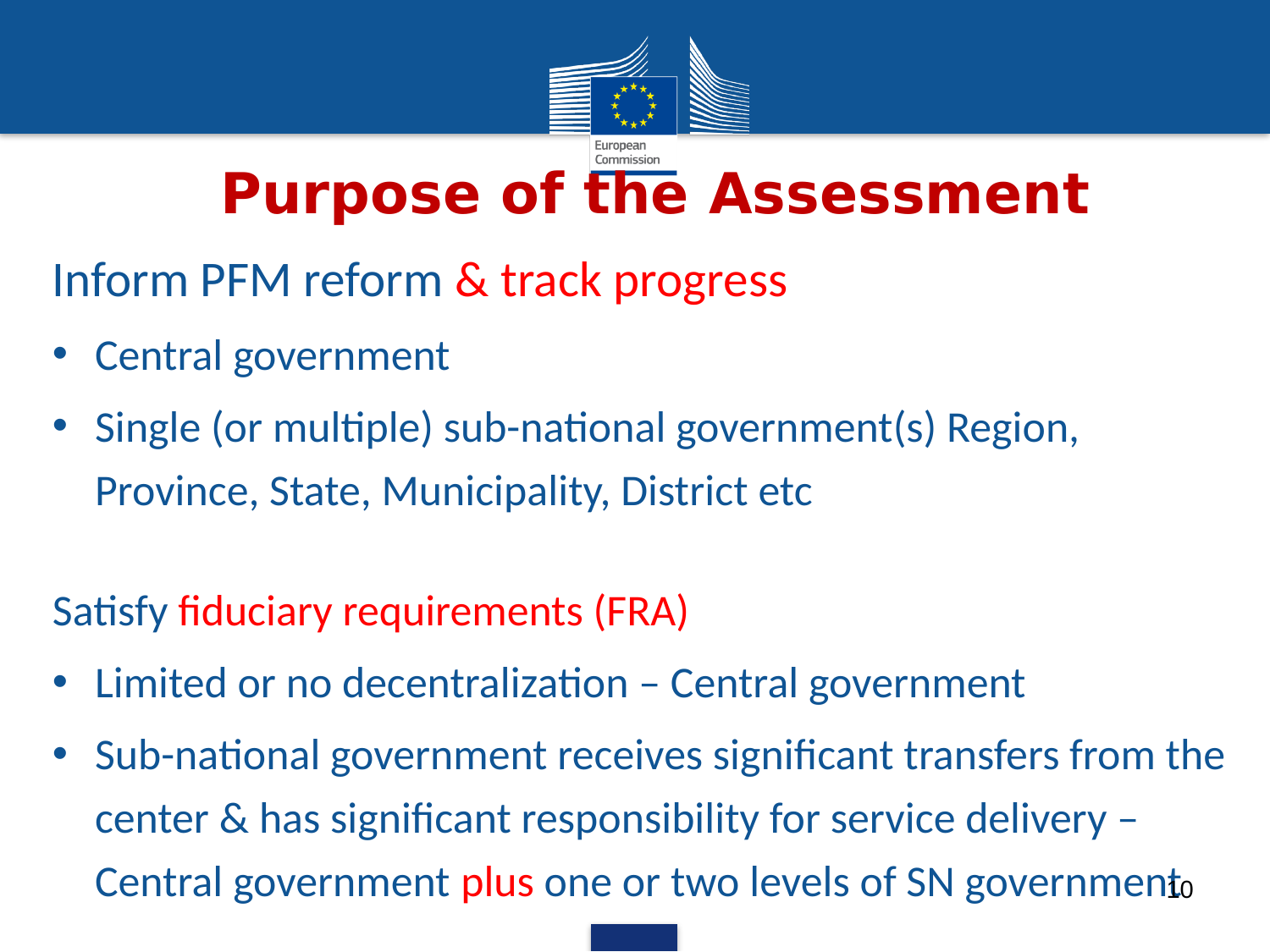

# Purpose of the Assessment
Inform PFM reform & track progress
Central government
Single (or multiple) sub-national government(s) Region, Province, State, Municipality, District etc

Satisfy fiduciary requirements (FRA)
Limited or no decentralization – Central government
Sub-national government receives significant transfers from the center & has significant responsibility for service delivery – Central government plus one or two levels of SN government
10